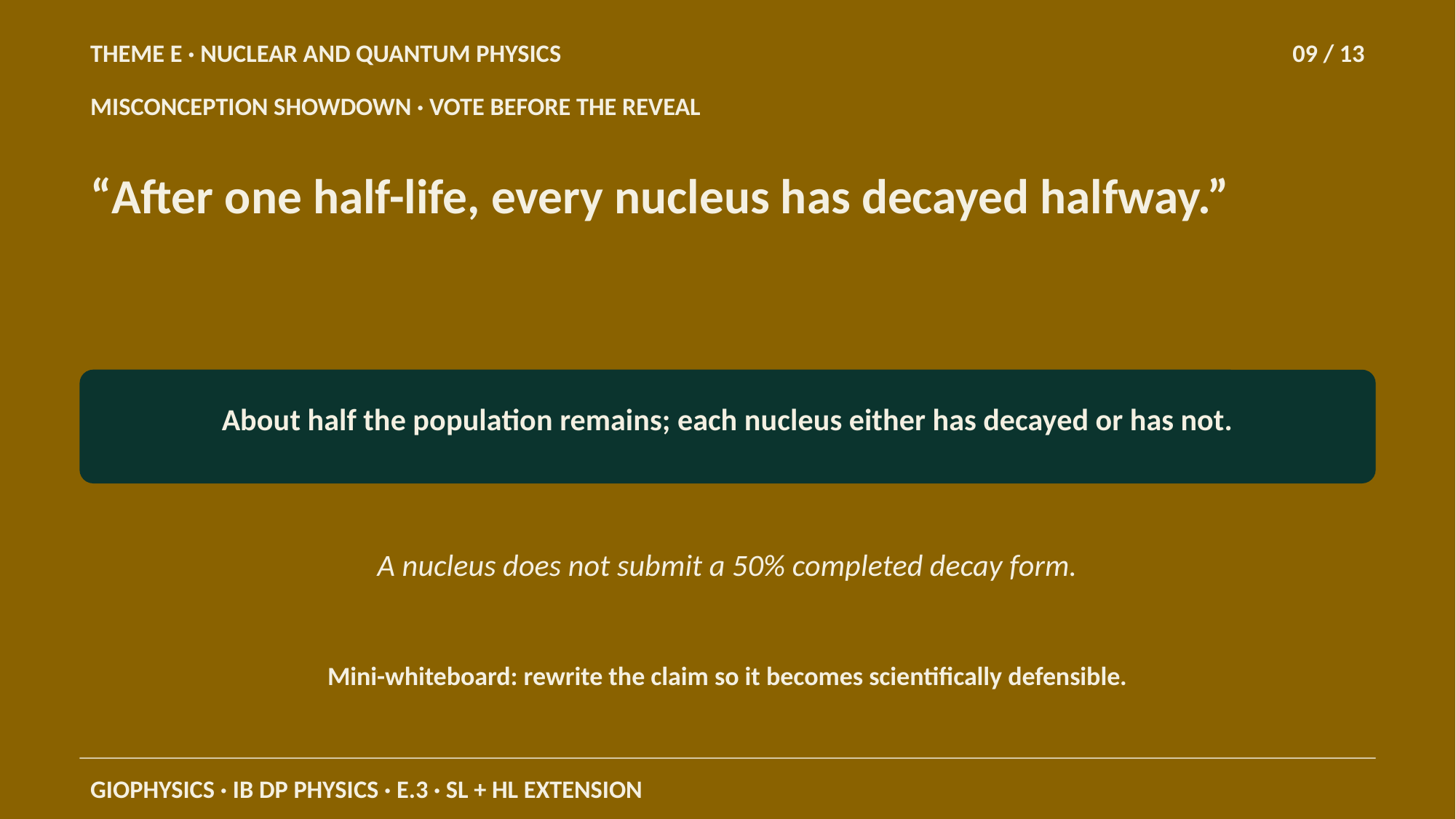

THEME E · NUCLEAR AND QUANTUM PHYSICS
09 / 13
MISCONCEPTION SHOWDOWN · VOTE BEFORE THE REVEAL
“After one half-life, every nucleus has decayed halfway.”

About half the population remains; each nucleus either has decayed or has not.
A nucleus does not submit a 50% completed decay form.
Mini-whiteboard: rewrite the claim so it becomes scientifically defensible.

GIOPHYSICS · IB DP PHYSICS · E.3 · SL + HL EXTENSION